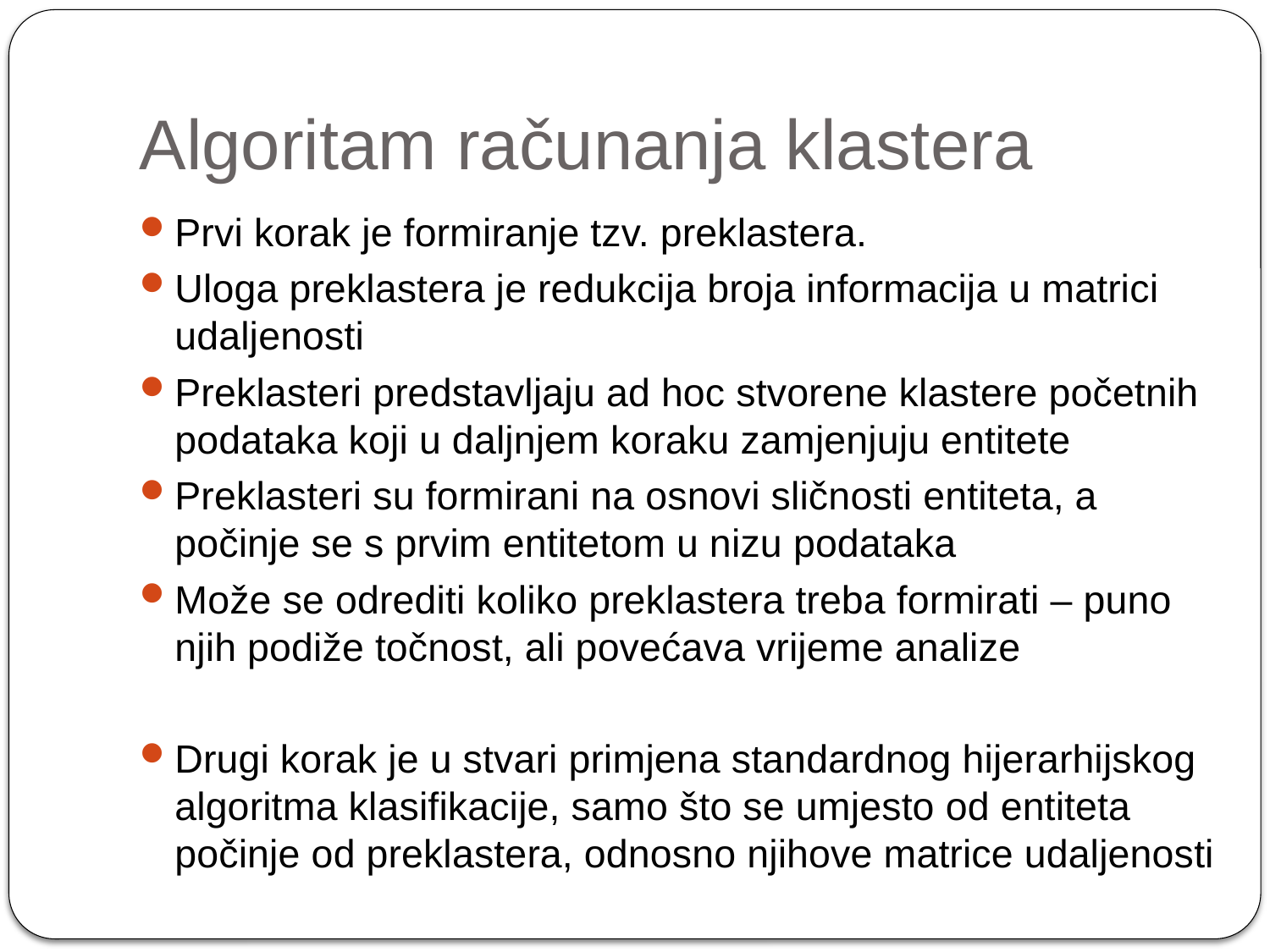

# Algoritam računanja klastera
Prvi korak je formiranje tzv. preklastera.
Uloga preklastera je redukcija broja informacija u matrici udaljenosti
Preklasteri predstavljaju ad hoc stvorene klastere početnih podataka koji u daljnjem koraku zamjenjuju entitete
Preklasteri su formirani na osnovi sličnosti entiteta, a počinje se s prvim entitetom u nizu podataka
Može se odrediti koliko preklastera treba formirati – puno njih podiže točnost, ali povećava vrijeme analize

Drugi korak je u stvari primjena standardnog hijerarhijskog algoritma klasifikacije, samo što se umjesto od entiteta počinje od preklastera, odnosno njihove matrice udaljenosti